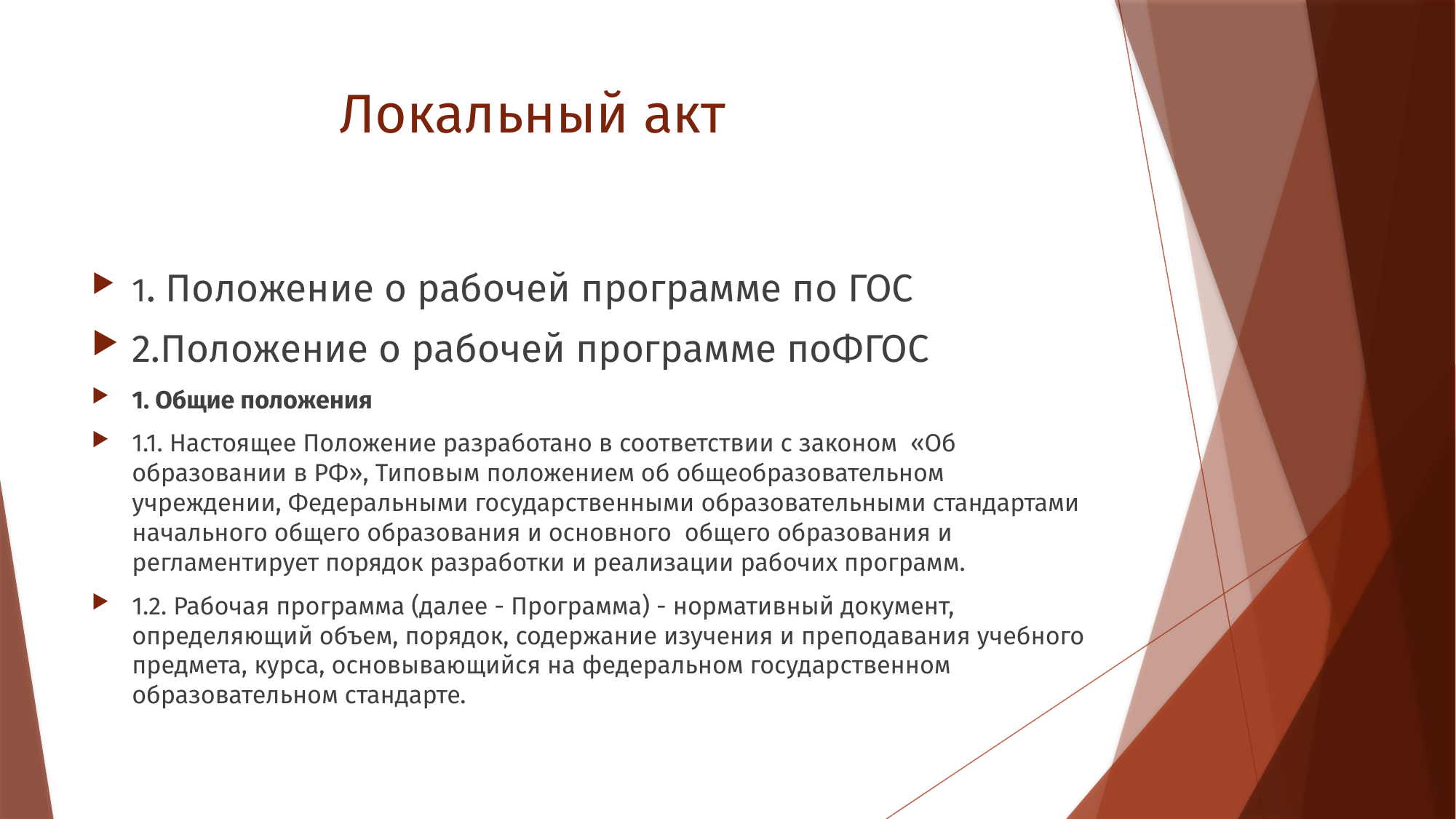

# Локальный акт
1. Положение о рабочей программе по ГОС
2.Положение о рабочей программе поФГОС
1. Общие положения
1.1. Настоящее Положение разработано в соответствии с законом  «Об образовании в РФ», Типовым положением об общеобразовательном учреждении, Федеральными государственными образовательными стандартами начального общего образования и основного  общего образования и регламентирует порядок разработки и реализации рабочих программ.
1.2. Рабочая программа (далее - Программа) - нормативный документ, определяющий объем, порядок, содержание изучения и преподавания учебного предмета, курса, основывающийся на федеральном государственном образовательном стандарте.